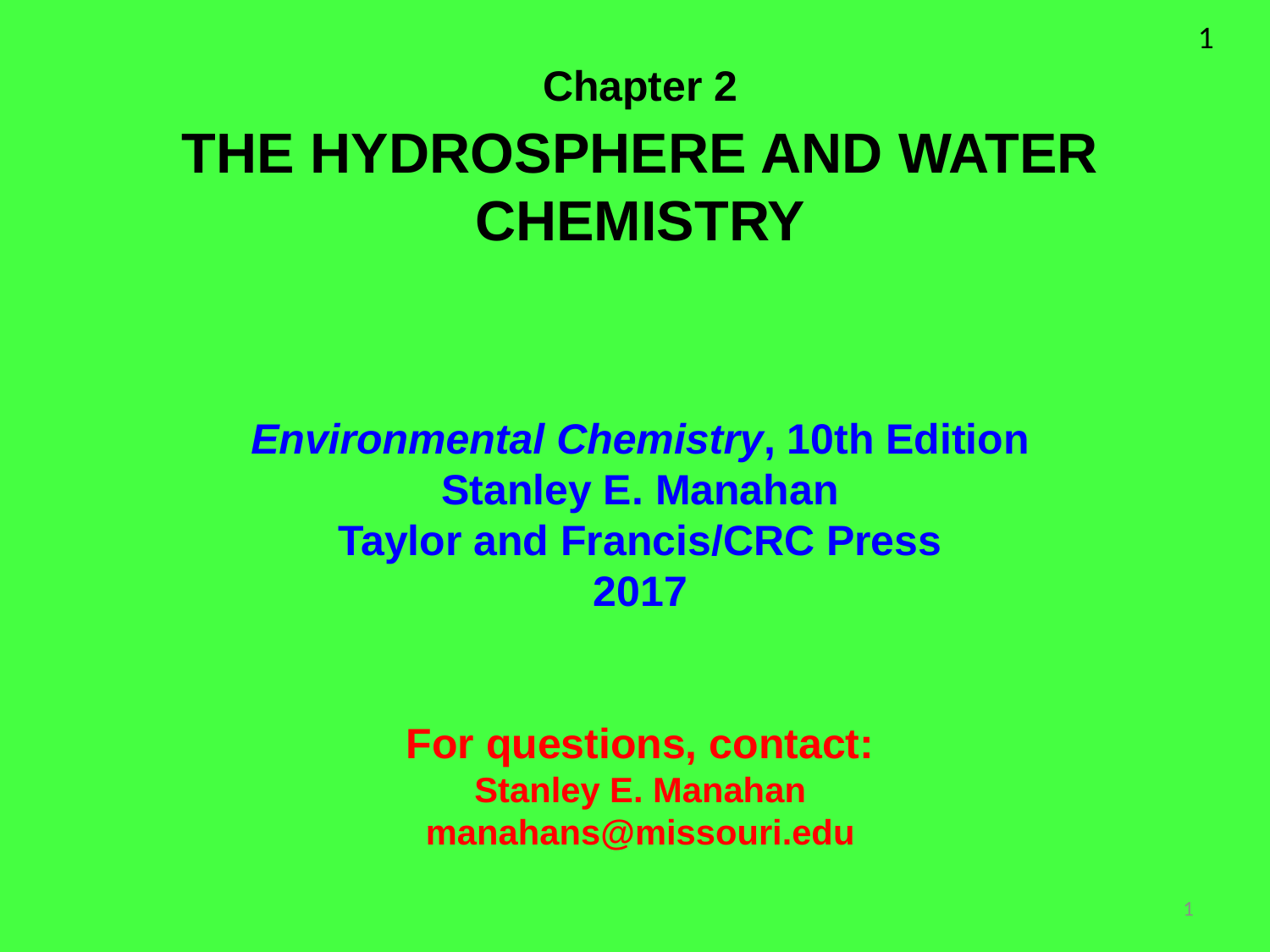

1
Chapter 2
THE HYDROSPHERE AND WATER CHEMISTRY

Environmental Chemistry, 10th Edition
Stanley E. Manahan
Taylor and Francis/CRC Press
2017

For questions, contact:
Stanley E. Manahan
manahans@missouri.edu
1